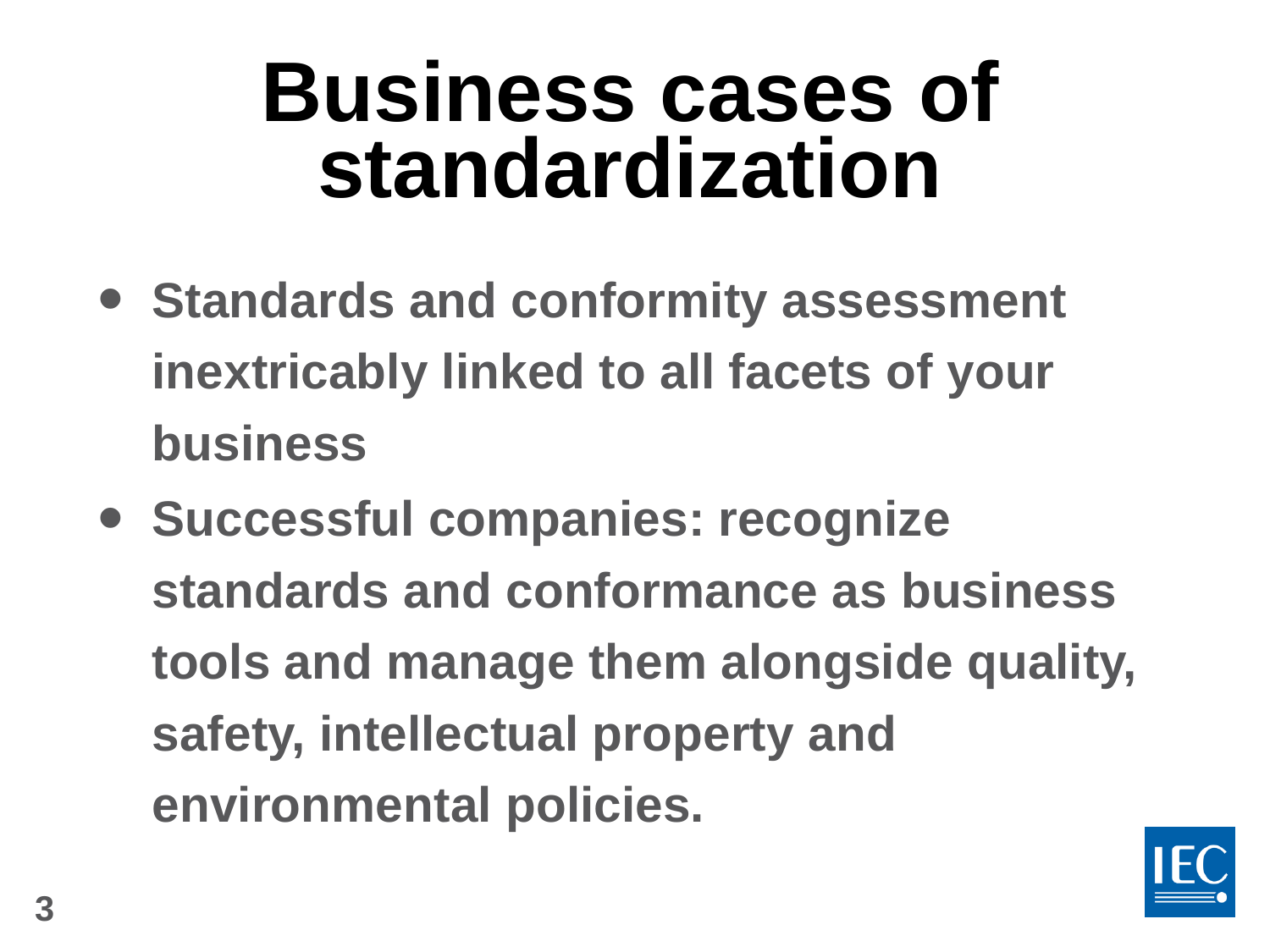

# Business cases of standardization
Standards and conformity assessment inextricably linked to all facets of your business
Successful companies: recognize standards and conformance as business tools and manage them alongside quality, safety, intellectual property and environmental policies.